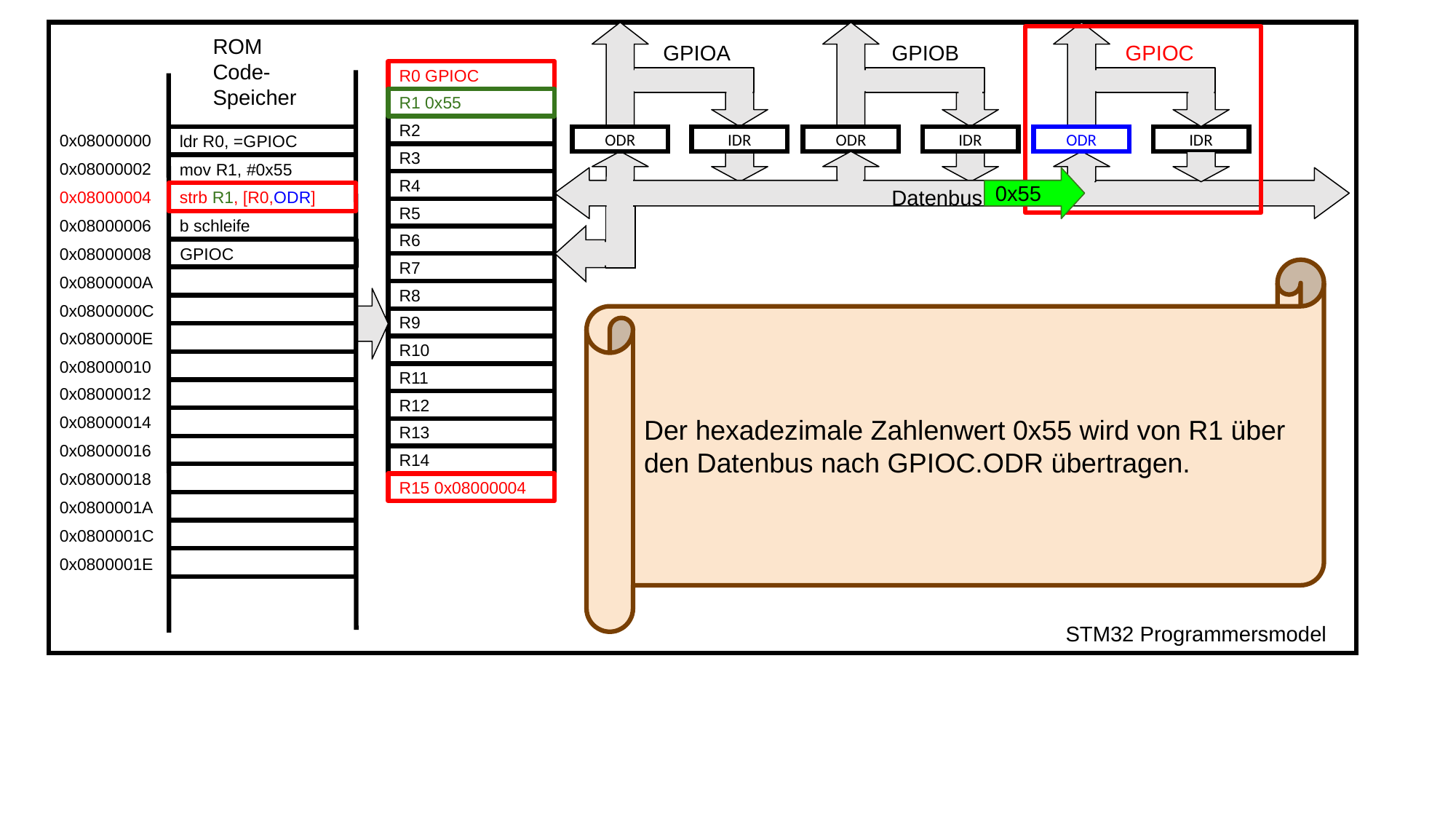

ROM
Code-Speicher

GPIOC
GPIOA
GPIOB
R0 GPIOC

R1 0x55

R2
0x08000000
ODR
ODR
IDR
IDR
ODR
IDR
ldr R0, =GPIOC
R3

0x08000002
mov R1, #0x55

0x55

R4
Datenbus

0x08000004
strb R1, [R0,ODR]
R5

b schleife
0x08000006
R6

0x08000008
GPIOC

R7
Der hexadezimale Zahlenwert 0x55 wird von R1 über den Datenbus nach GPIOC.ODR übertragen.

0x0800000A
R8

0x0800000C
R9

0x0800000E
R10

0x08000010
R11
0x08000012

R12
0x08000014

R13

0x08000016
R14

0x08000018
R15 0x08000004

0x0800001A

0x0800001C

0x0800001E
STM32 Programmersmodel